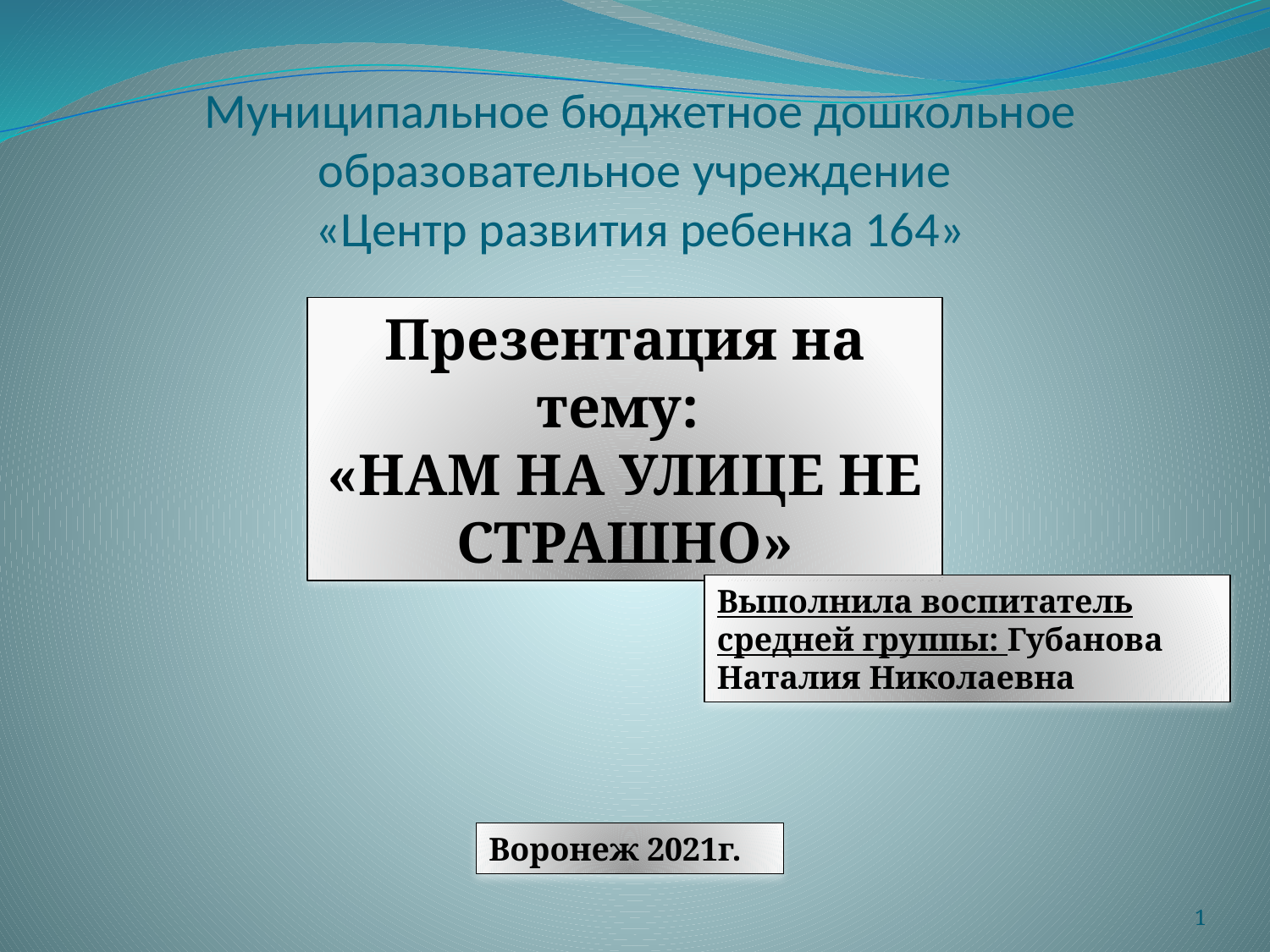

# Муниципальное бюджетное дошкольное образовательное учреждение «Центр развития ребенка 164»
Презентация на тему:
«НАМ НА УЛИЦЕ НЕ СТРАШНО»
Выполнила воспитатель средней группы: Губанова Наталия Николаевна
Воронеж 2021г.
1